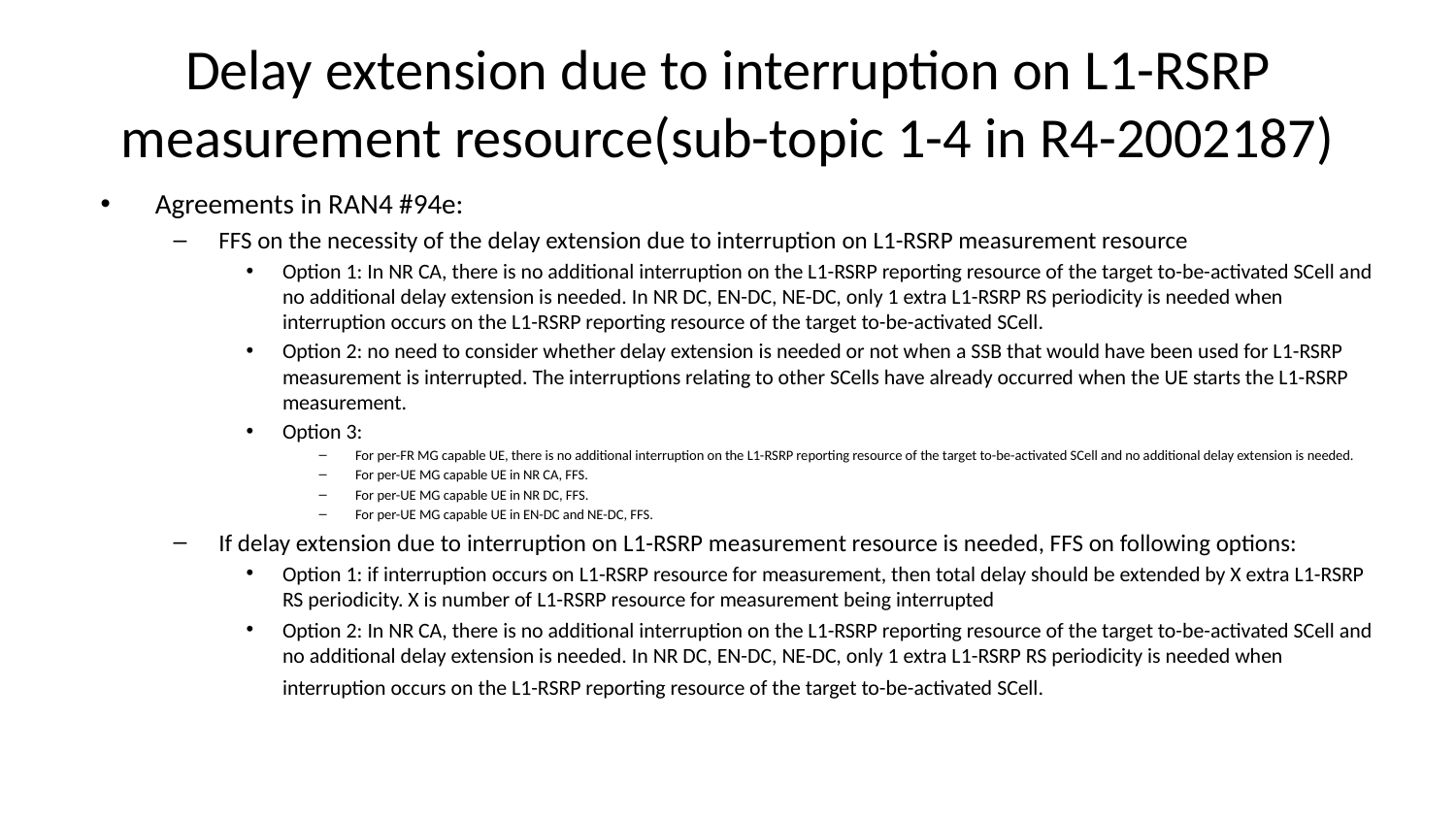

# Delay extension due to interruption on L1-RSRP measurement resource(sub-topic 1-4 in R4-2002187)
Agreements in RAN4 #94e:
FFS on the necessity of the delay extension due to interruption on L1-RSRP measurement resource
Option 1: In NR CA, there is no additional interruption on the L1-RSRP reporting resource of the target to-be-activated SCell and no additional delay extension is needed. In NR DC, EN-DC, NE-DC, only 1 extra L1-RSRP RS periodicity is needed when interruption occurs on the L1-RSRP reporting resource of the target to-be-activated SCell.
Option 2: no need to consider whether delay extension is needed or not when a SSB that would have been used for L1-RSRP measurement is interrupted. The interruptions relating to other SCells have already occurred when the UE starts the L1-RSRP measurement.
Option 3:
For per-FR MG capable UE, there is no additional interruption on the L1-RSRP reporting resource of the target to-be-activated SCell and no additional delay extension is needed.
For per-UE MG capable UE in NR CA, FFS.
For per-UE MG capable UE in NR DC, FFS.
For per-UE MG capable UE in EN-DC and NE-DC, FFS.
If delay extension due to interruption on L1-RSRP measurement resource is needed, FFS on following options:
Option 1: if interruption occurs on L1-RSRP resource for measurement, then total delay should be extended by X extra L1-RSRP RS periodicity. X is number of L1-RSRP resource for measurement being interrupted
Option 2: In NR CA, there is no additional interruption on the L1-RSRP reporting resource of the target to-be-activated SCell and no additional delay extension is needed. In NR DC, EN-DC, NE-DC, only 1 extra L1-RSRP RS periodicity is needed when interruption occurs on the L1-RSRP reporting resource of the target to-be-activated SCell.